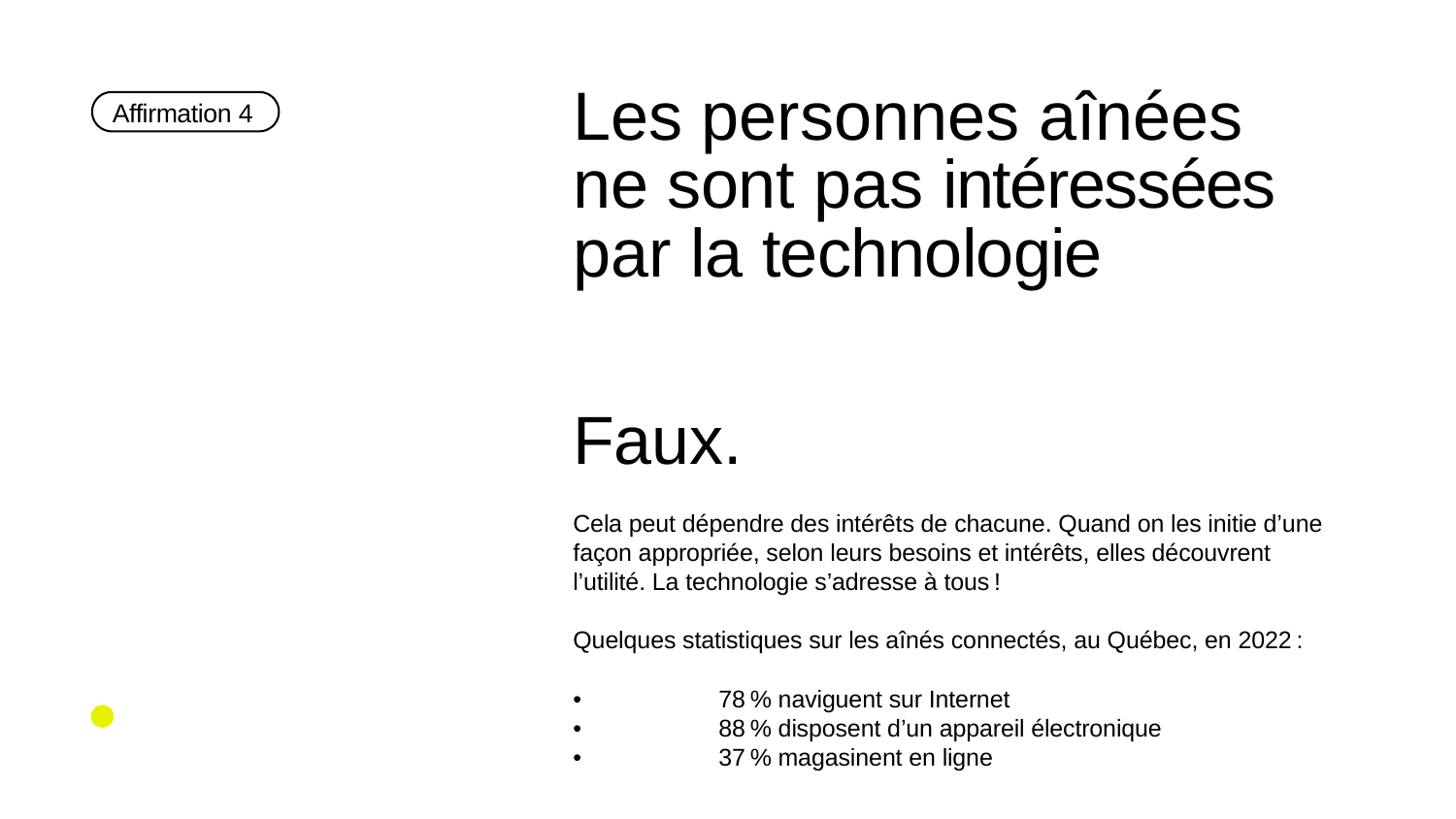

Les personnes aînées
ne sont pas intéressées par la technologie

Affirmation 4
Faux.
Cela peut dépendre des intérêts de chacune. Quand on les initie d’une façon appropriée, selon leurs besoins et intérêts, elles découvrent l’utilité. La technologie s’adresse à tous !
Quelques statistiques sur les aînés connectés, au Québec, en 2022 :
•	78 % naviguent sur Internet
•	88 % disposent d’un appareil électronique
•	37 % magasinent en ligne